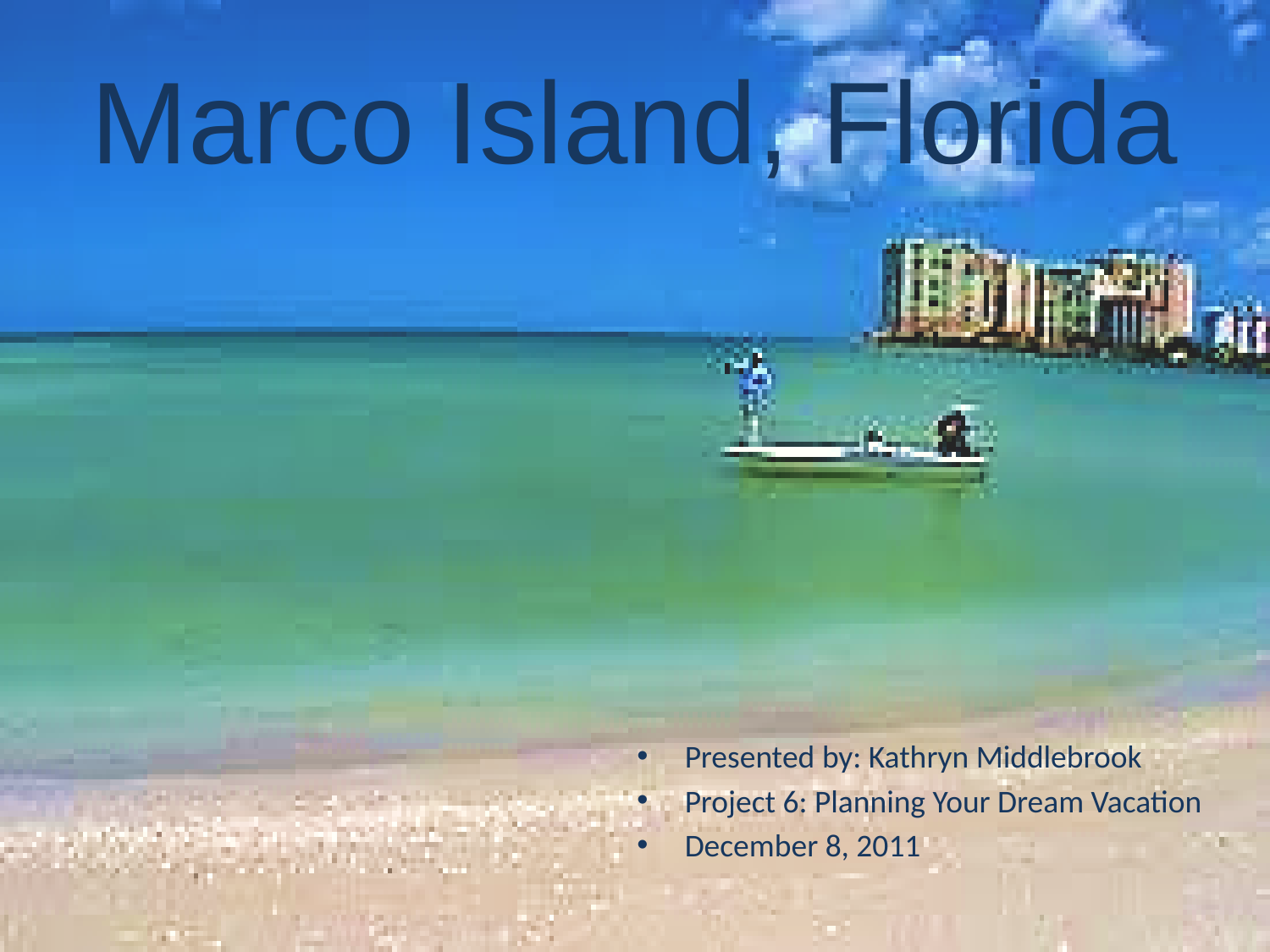

# Marco Island, Florida
Presented by: Kathryn Middlebrook
Project 6: Planning Your Dream Vacation
December 8, 2011